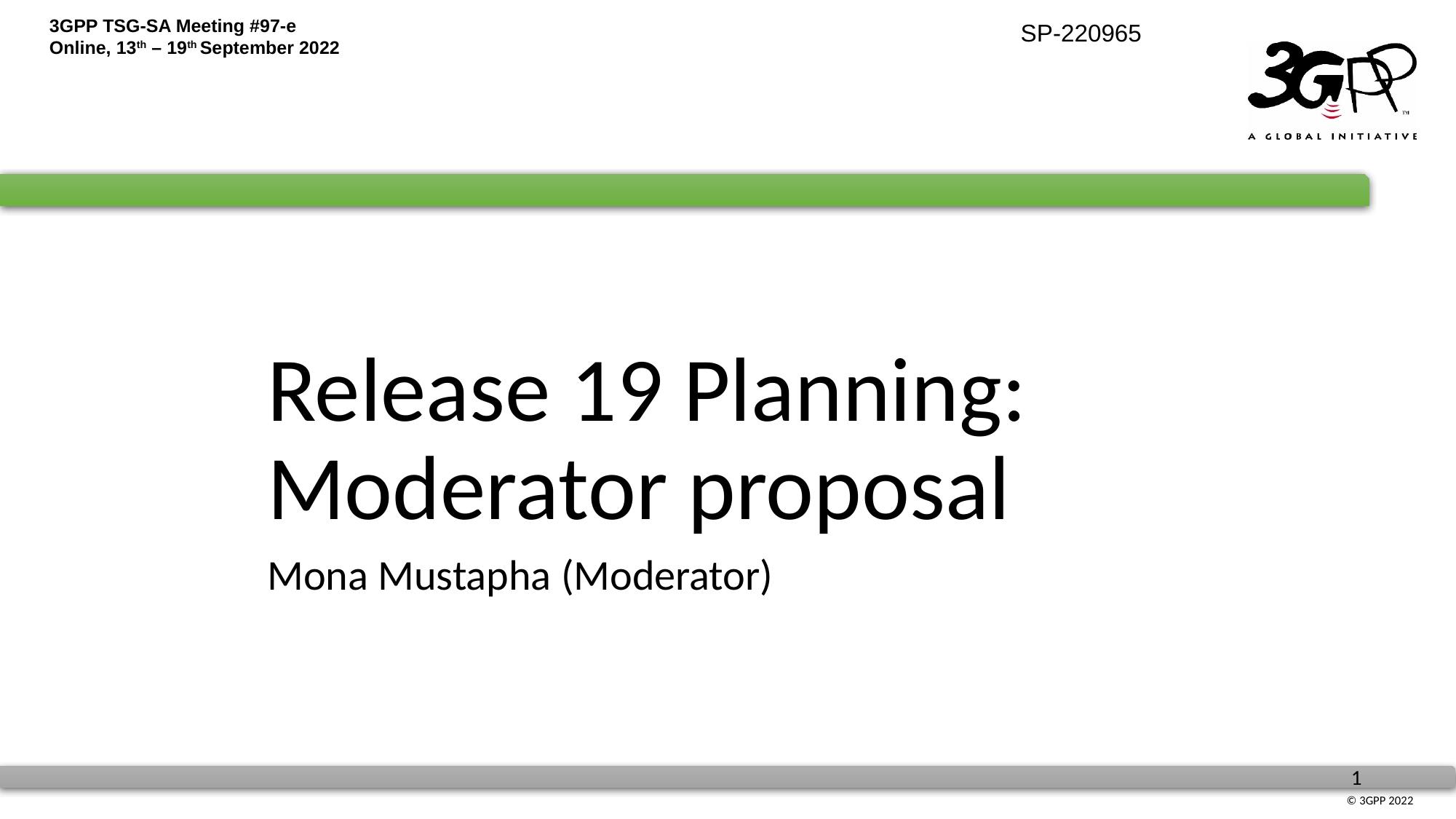

# Release 19 Planning: Moderator proposal
Mona Mustapha (Moderator)